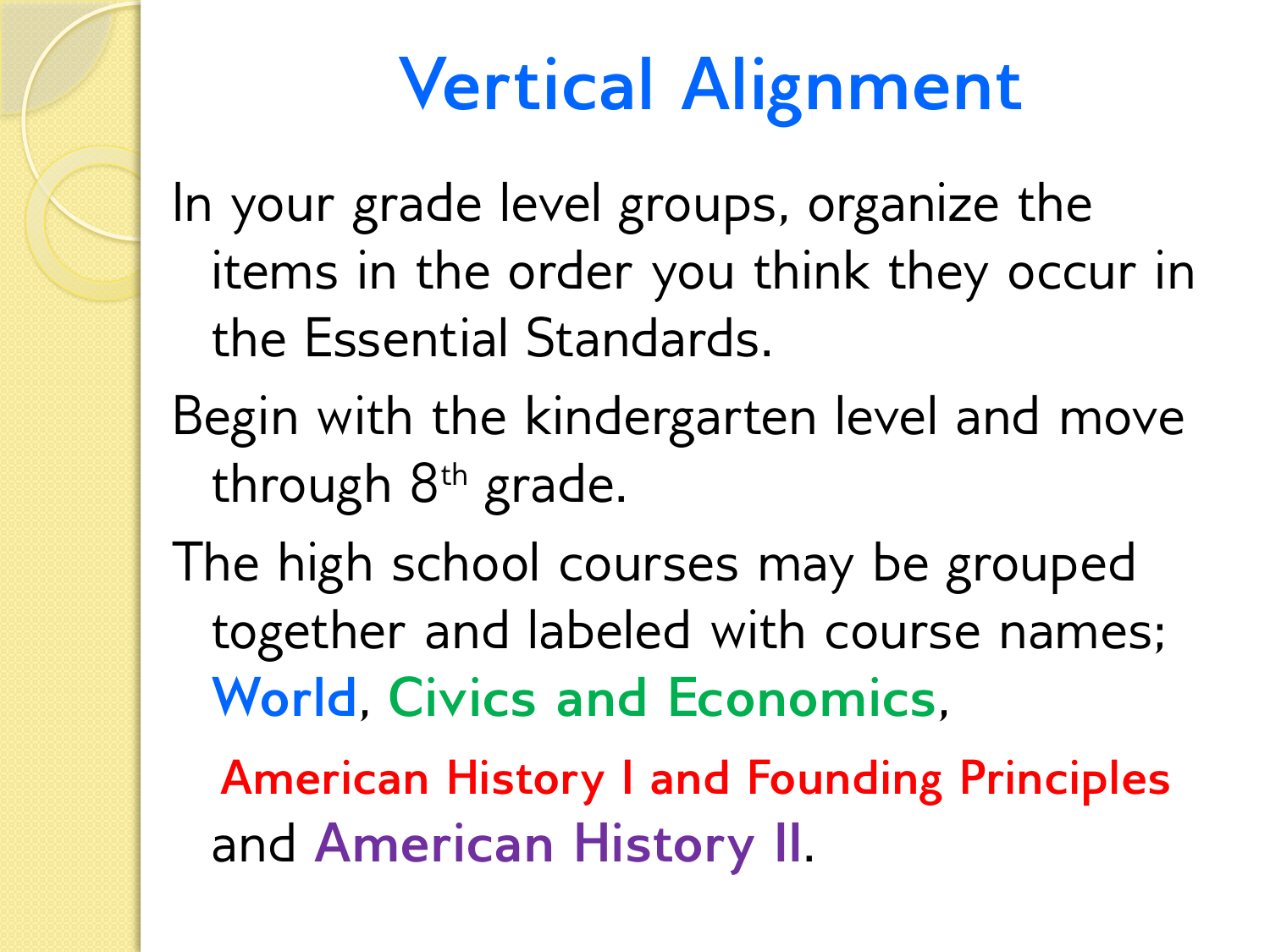

# Vertical Alignment
In your grade level groups, organize the items in the order you think they occur in the Essential Standards.
Begin with the kindergarten level and move through 8th grade.
The high school courses may be grouped together and labeled with course names; World, Civics and Economics,
   American History I and Founding Principles and American History II.